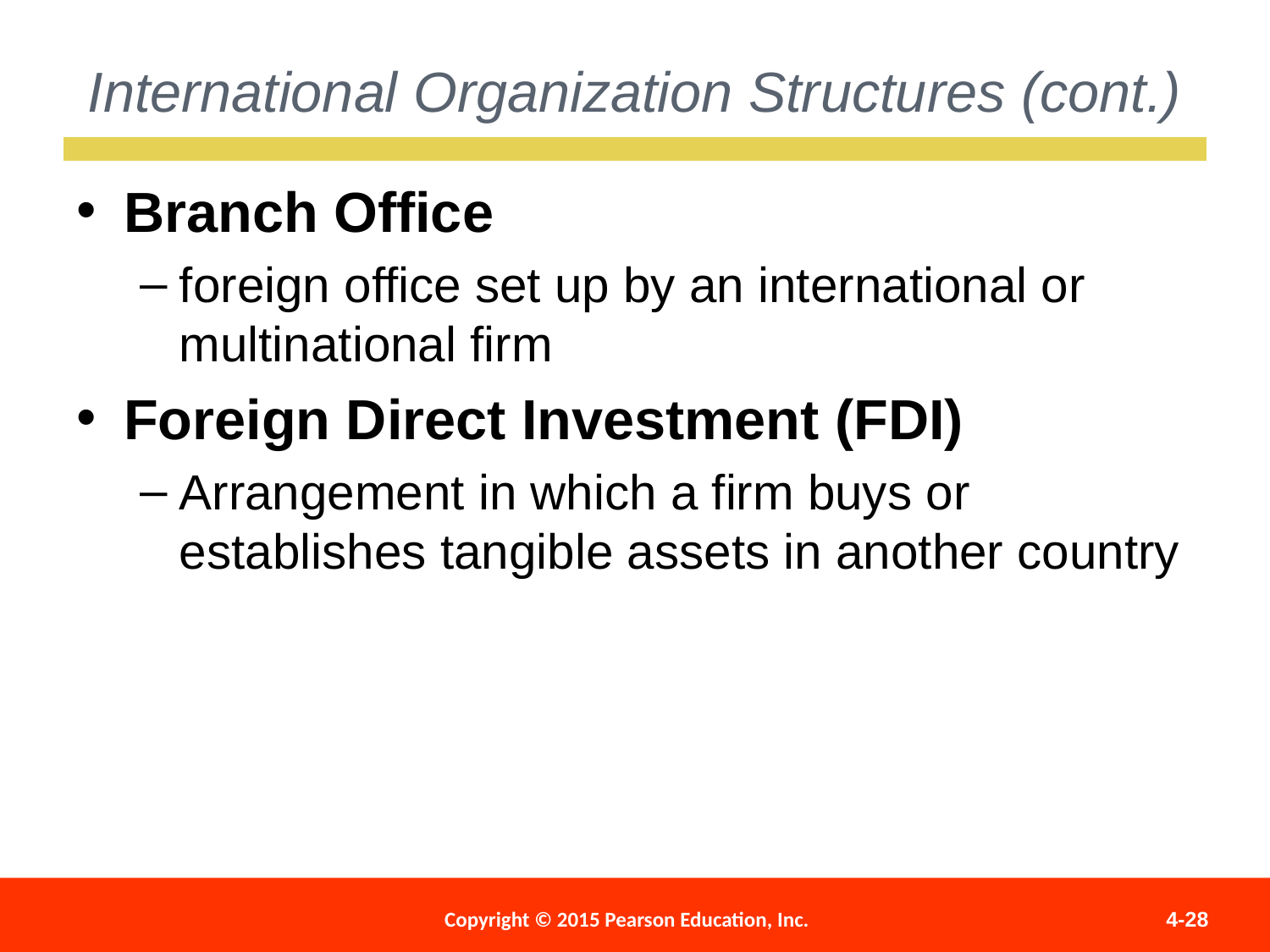

International Organization Structures (cont.)
Branch Office
foreign office set up by an international or multinational firm
Foreign Direct Investment (FDI)
Arrangement in which a firm buys or establishes tangible assets in another country